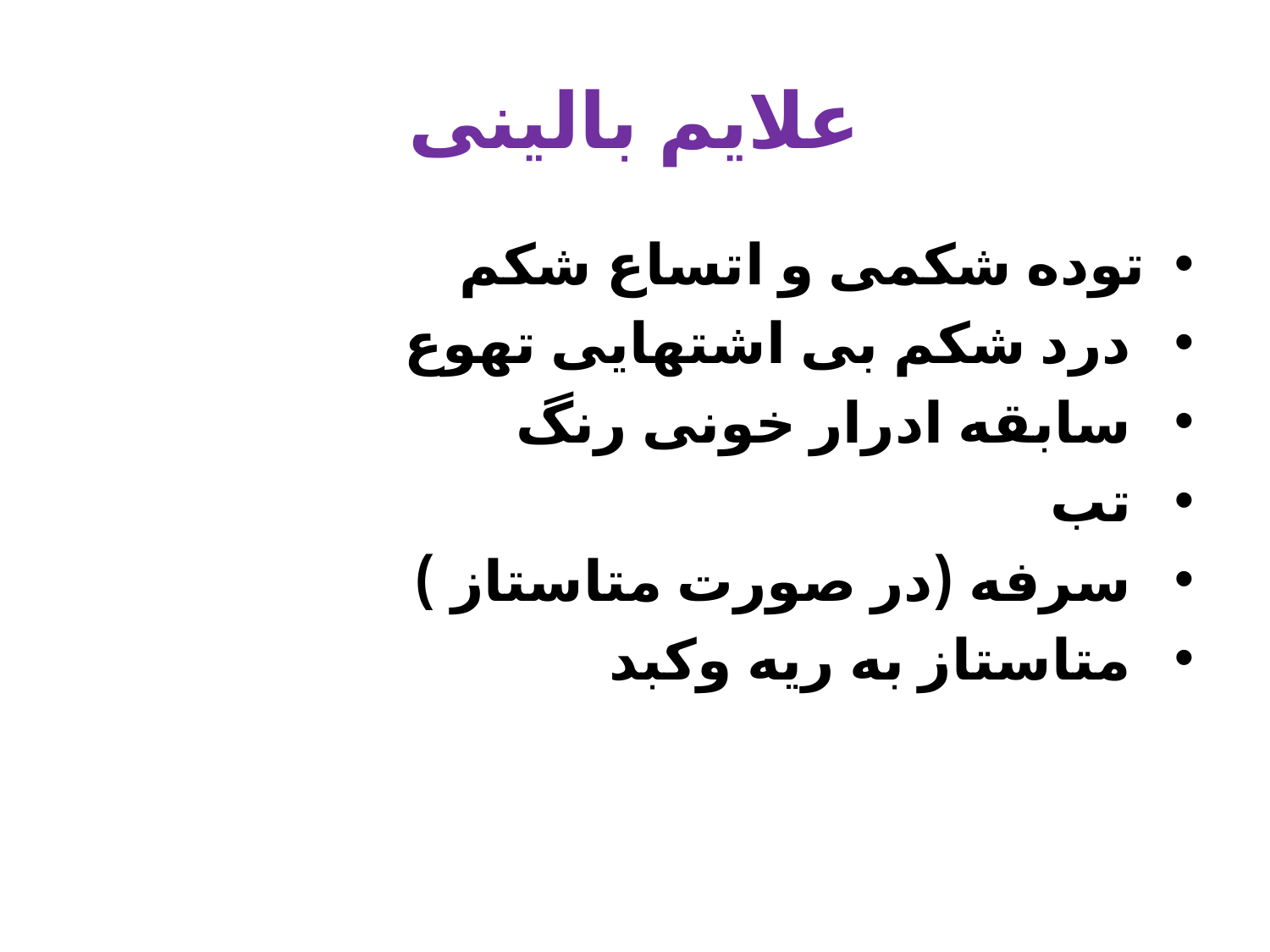

# علایم بالینی
توده شکمی و اتساع شکم
 درد شکم بی اشتهایی تهوع
 سابقه ادرار خونی رنگ
 تب
 سرفه (در صورت متاستاز )
 متاستاز به ریه وکبد